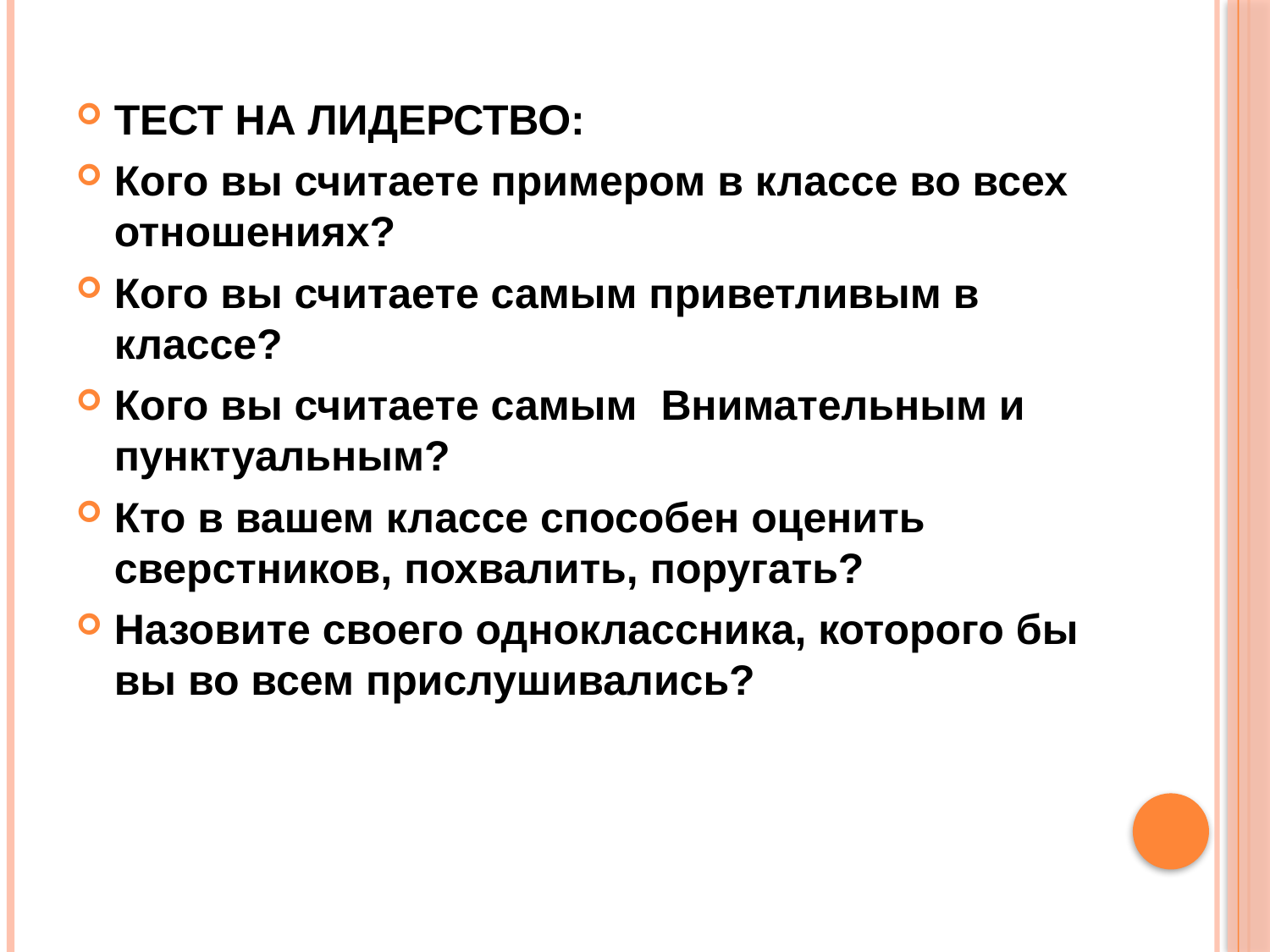

ТЕСТ НА ЛИДЕРСТВО:
Кого вы считаете примером в классе во всех отношениях?
Кого вы считаете самым приветливым в классе?
Кого вы считаете самым  Внимательным и пунктуальным?
Кто в вашем классе способен оценить сверстников, похвалить, поругать?
Назовите своего одноклассника, которого бы вы во всем прислушивались?